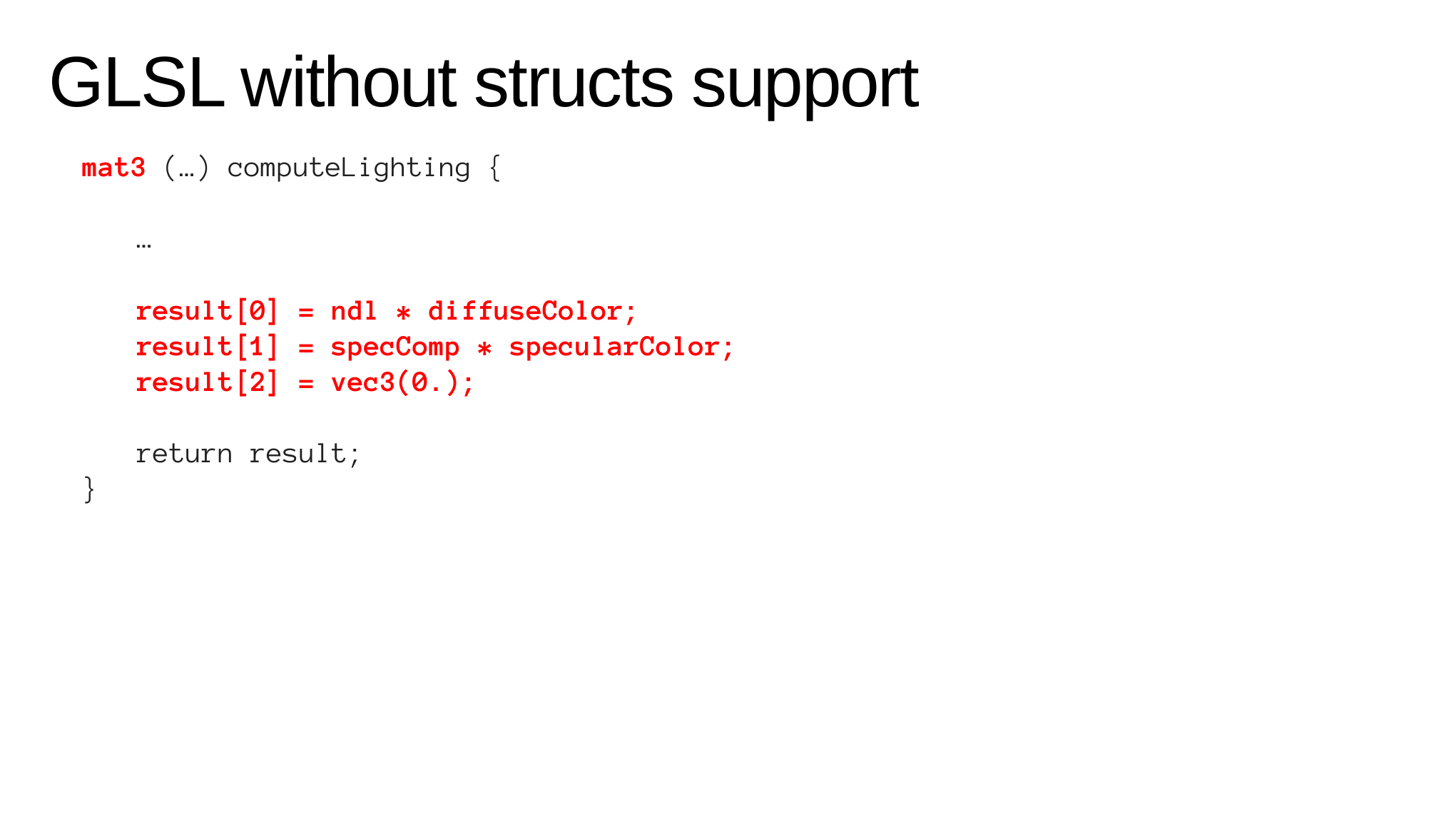

# GLSL without structs support
mat3 (…) computeLighting {

…

result[0] = ndl * diffuseColor;
result[1] = specComp * specularColor;
result[2] = vec3(0.);

return result;
}